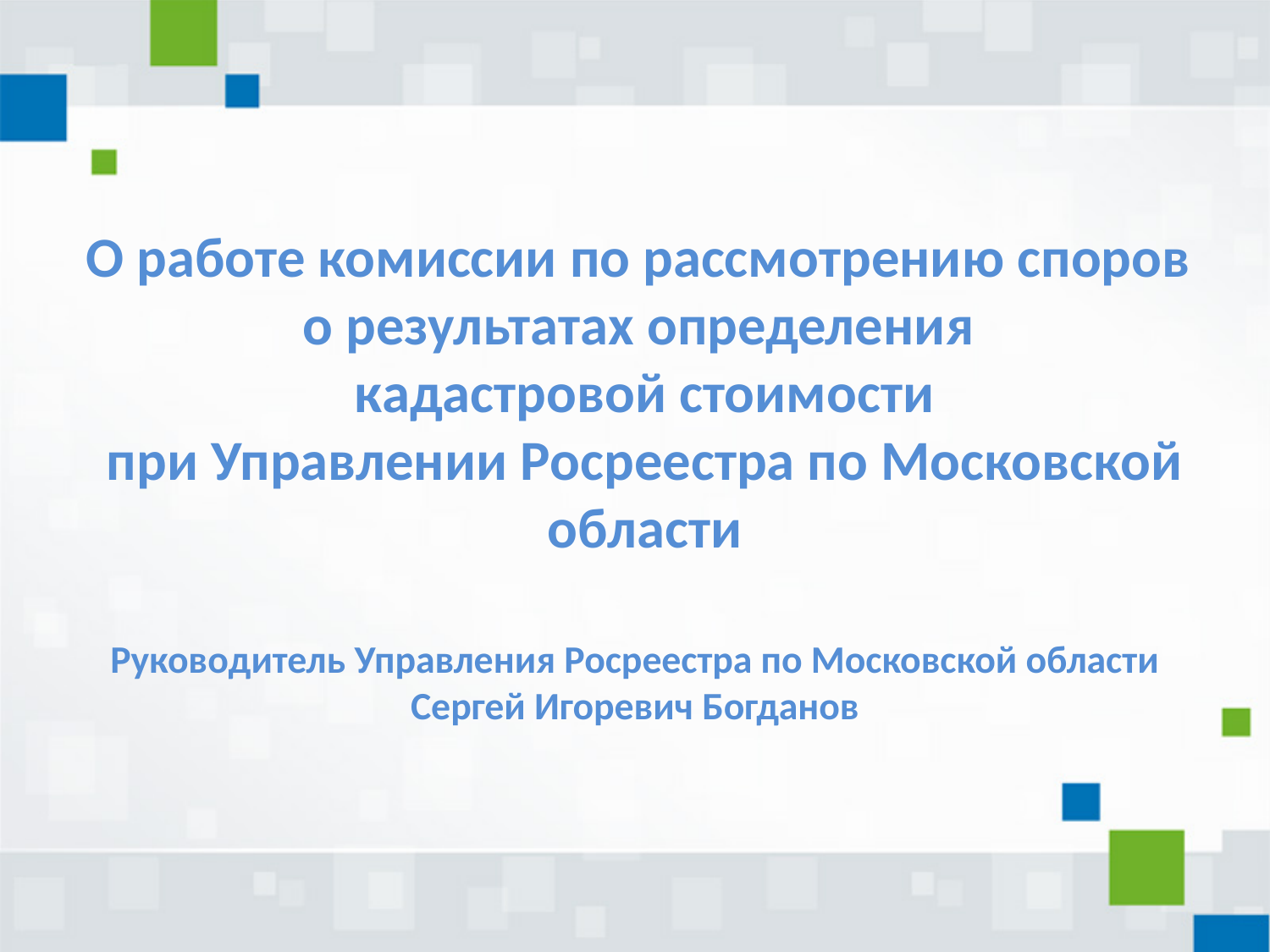

О работе комиссии по рассмотрению споров
о результатах определения
кадастровой стоимости
при Управлении Росреестра по Московской области

Руководитель Управления Росреестра по Московской области
Сергей Игоревич Богданов